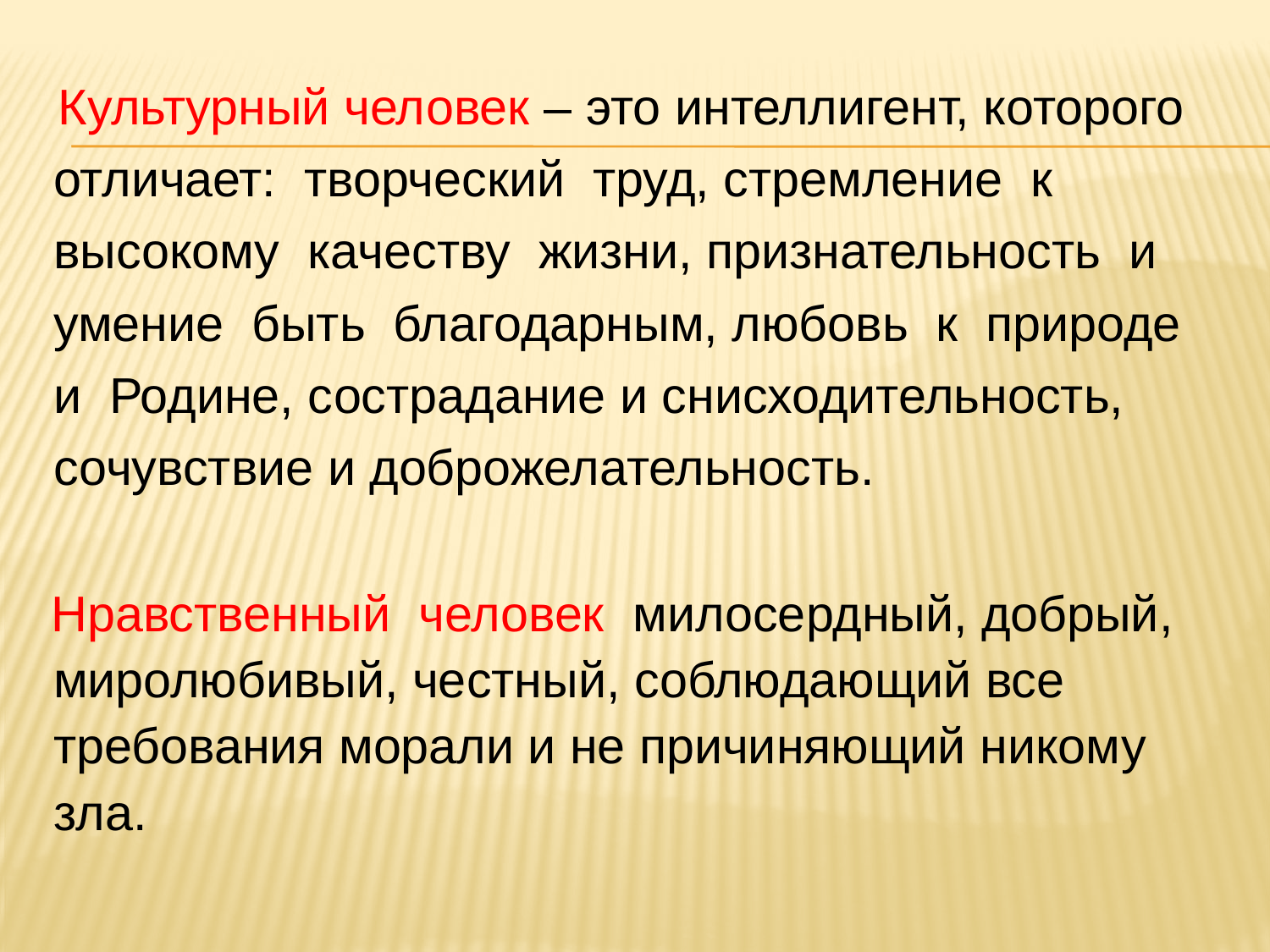

Культурный человек – это интеллигент, которого  отличает:  творческий  труд, стремление  к  высокому  качеству  жизни, признательность  и  умение  быть  благодарным, любовь  к  природе  и  Родине, сострадание и снисходительность, сочувствие и доброжелательность.

   Нравственный  человек  милосердный, добрый, миролюбивый, честный, соблюдающий все требования морали и не причиняющий никому зла.